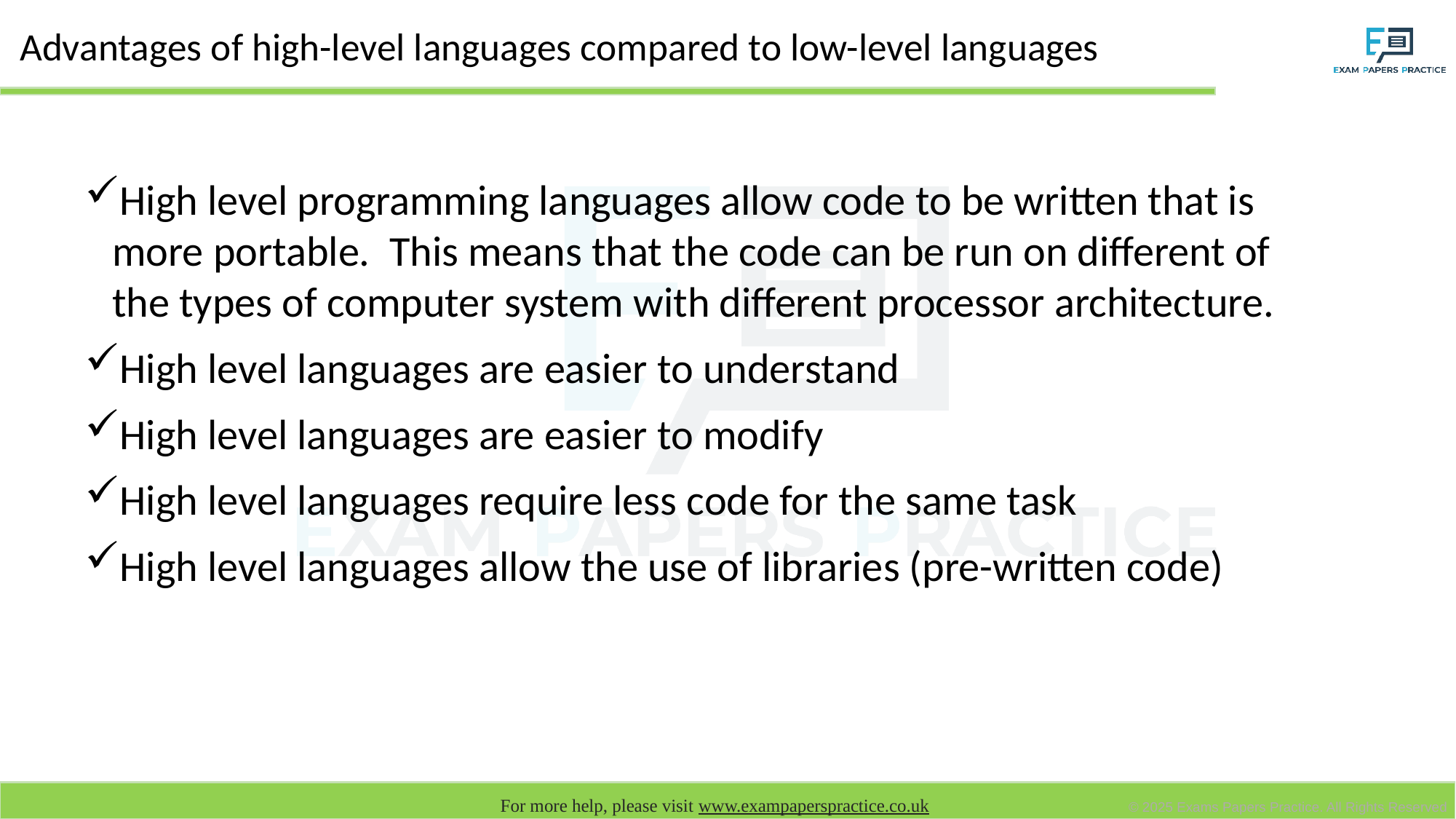

# Advantages of high-level languages compared to low-level languages
High level programming languages allow code to be written that is more portable.  This means that the code can be run on different of the types of computer system with different processor architecture.
High level languages are easier to understand
High level languages are easier to modify
High level languages require less code for the same task
High level languages allow the use of libraries (pre-written code)